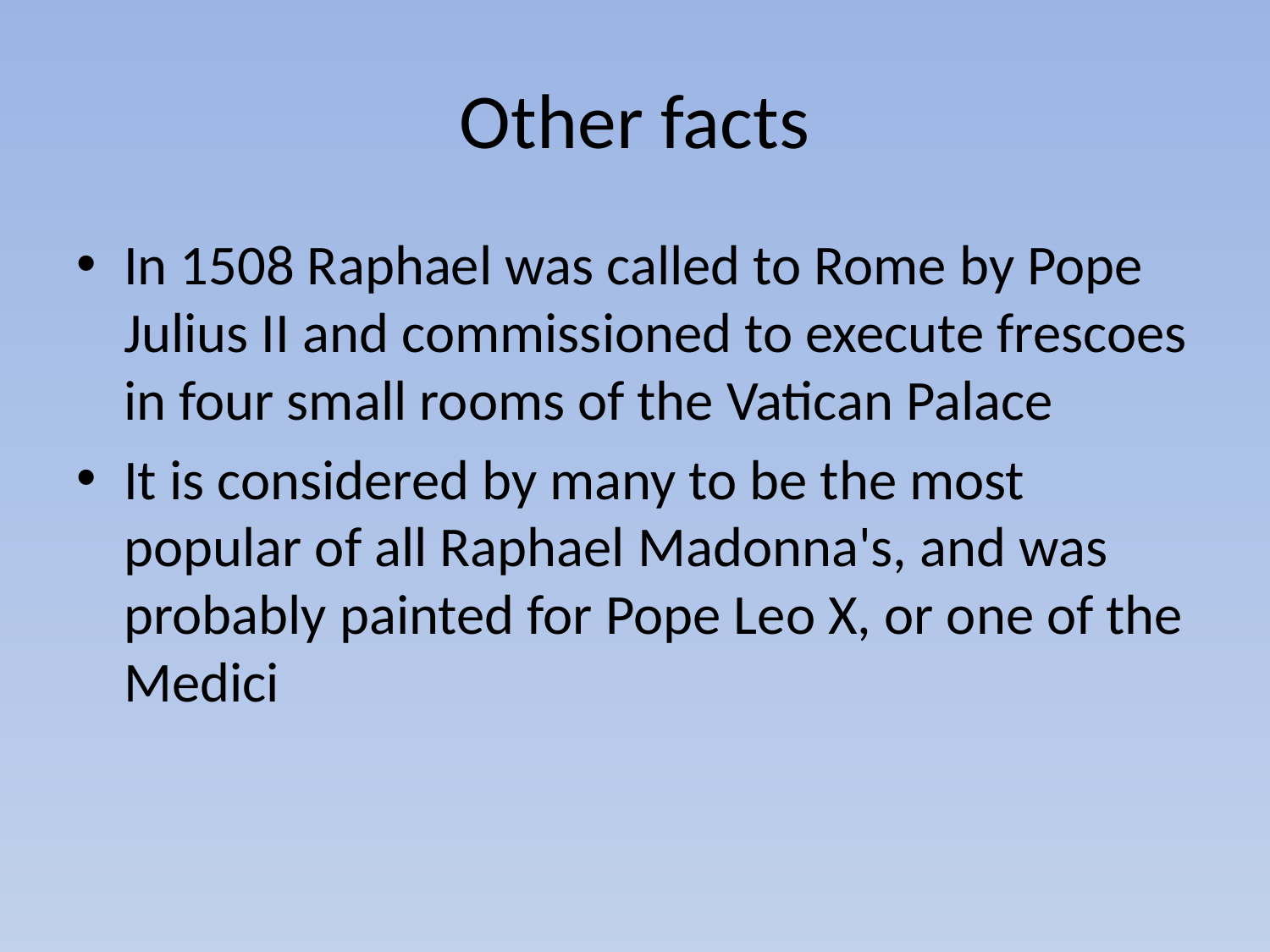

# Other facts
In 1508 Raphael was called to Rome by Pope Julius II and commissioned to execute frescoes in four small rooms of the Vatican Palace
It is considered by many to be the most popular of all Raphael Madonna's, and was probably painted for Pope Leo X, or one of the Medici